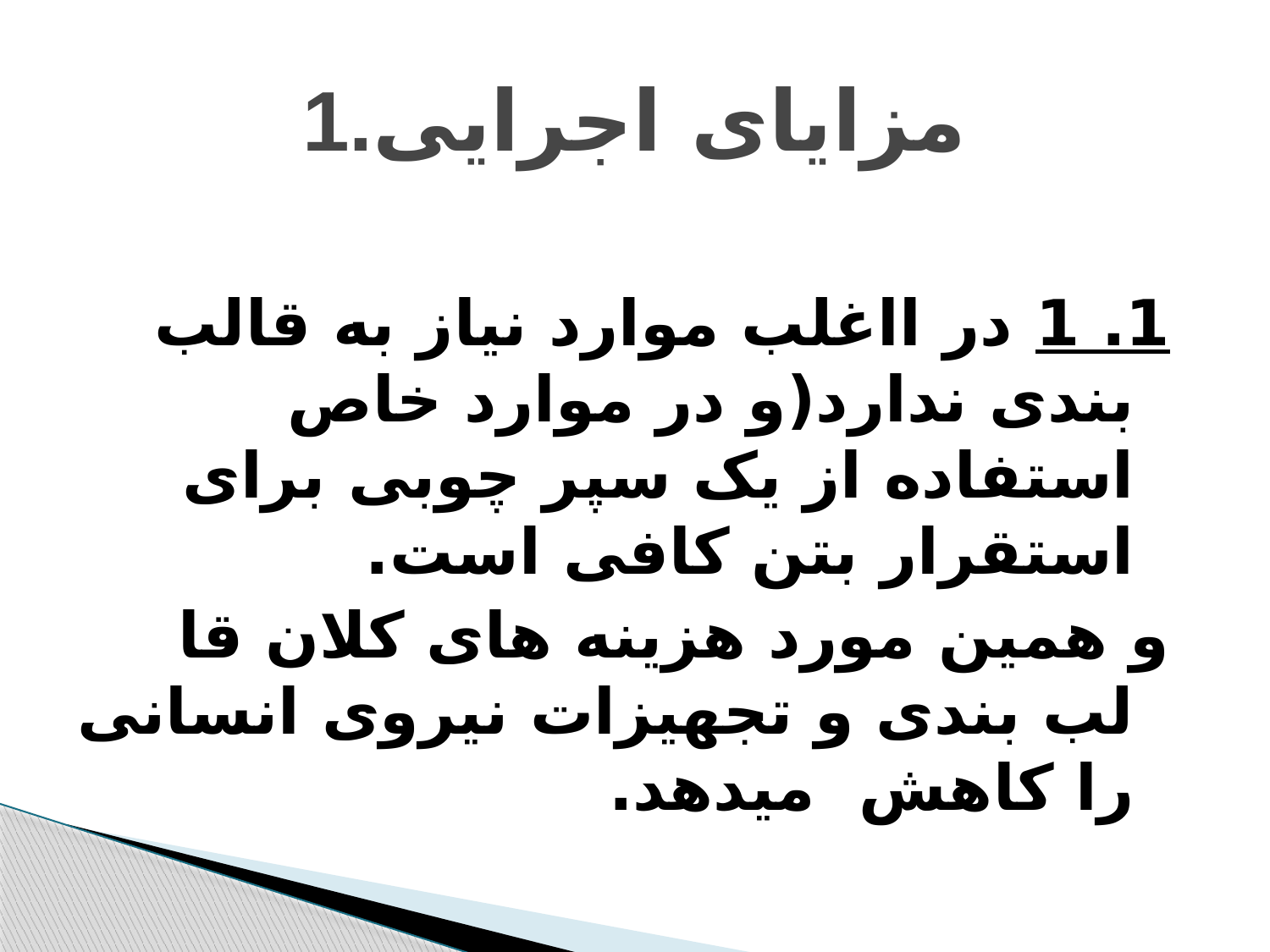

# 1.مزایای اجرایی
1. 1 در ااغلب موارد نیاز به قالب بندی ندارد(و در موارد خاص استفاده از یک سپر چوبی برای استقرار بتن کافی است.
و همین مورد هزینه های کلان قا لب بندی و تجهیزات نیروی انسانی را کاهش  میدهد.